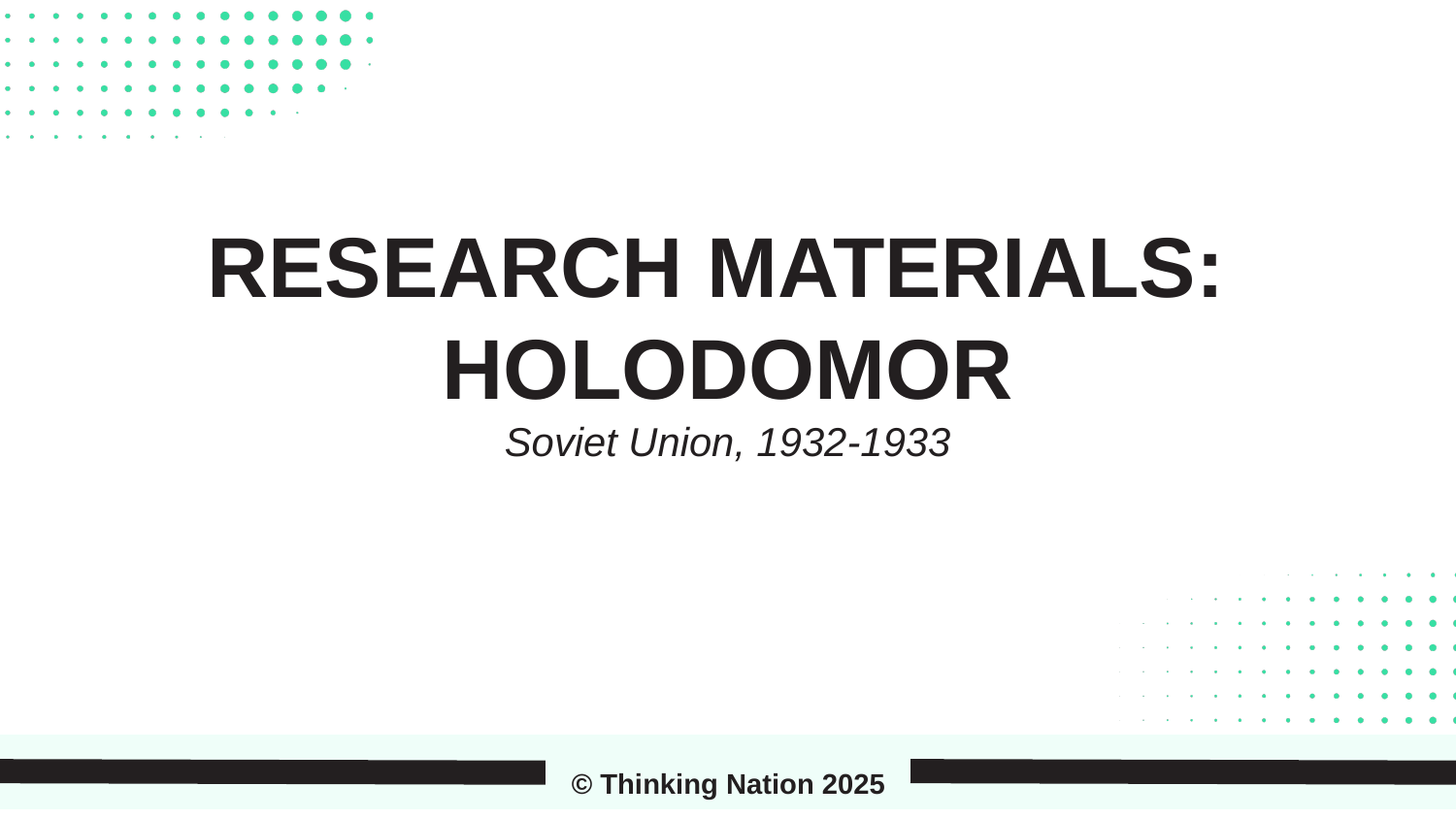

RESEARCH MATERIALS:
HOLODOMOR
Soviet Union, 1932-1933

© Thinking Nation 2025